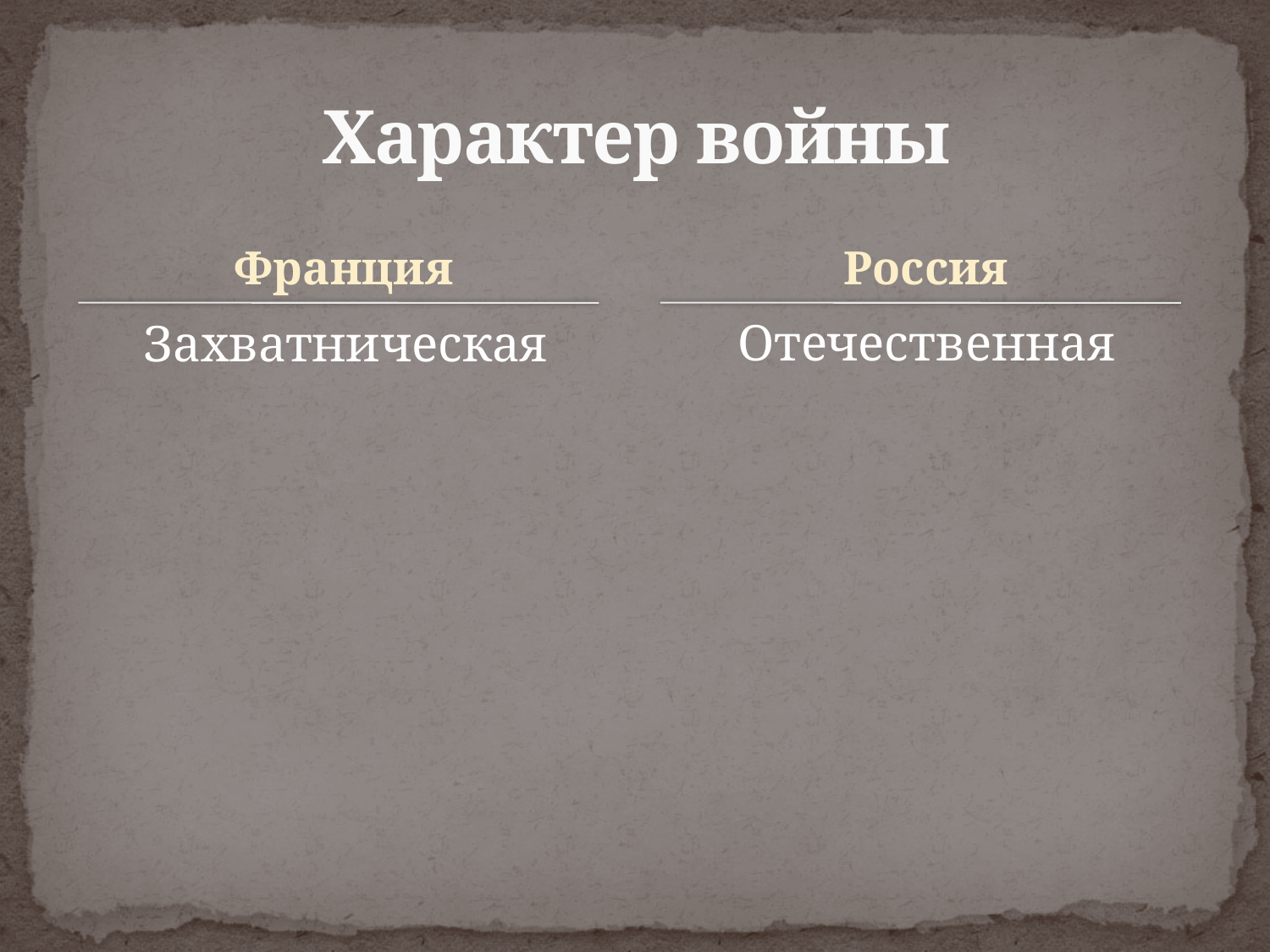

# Характер войны
Франция
Россия
Отечественная
Захватническая